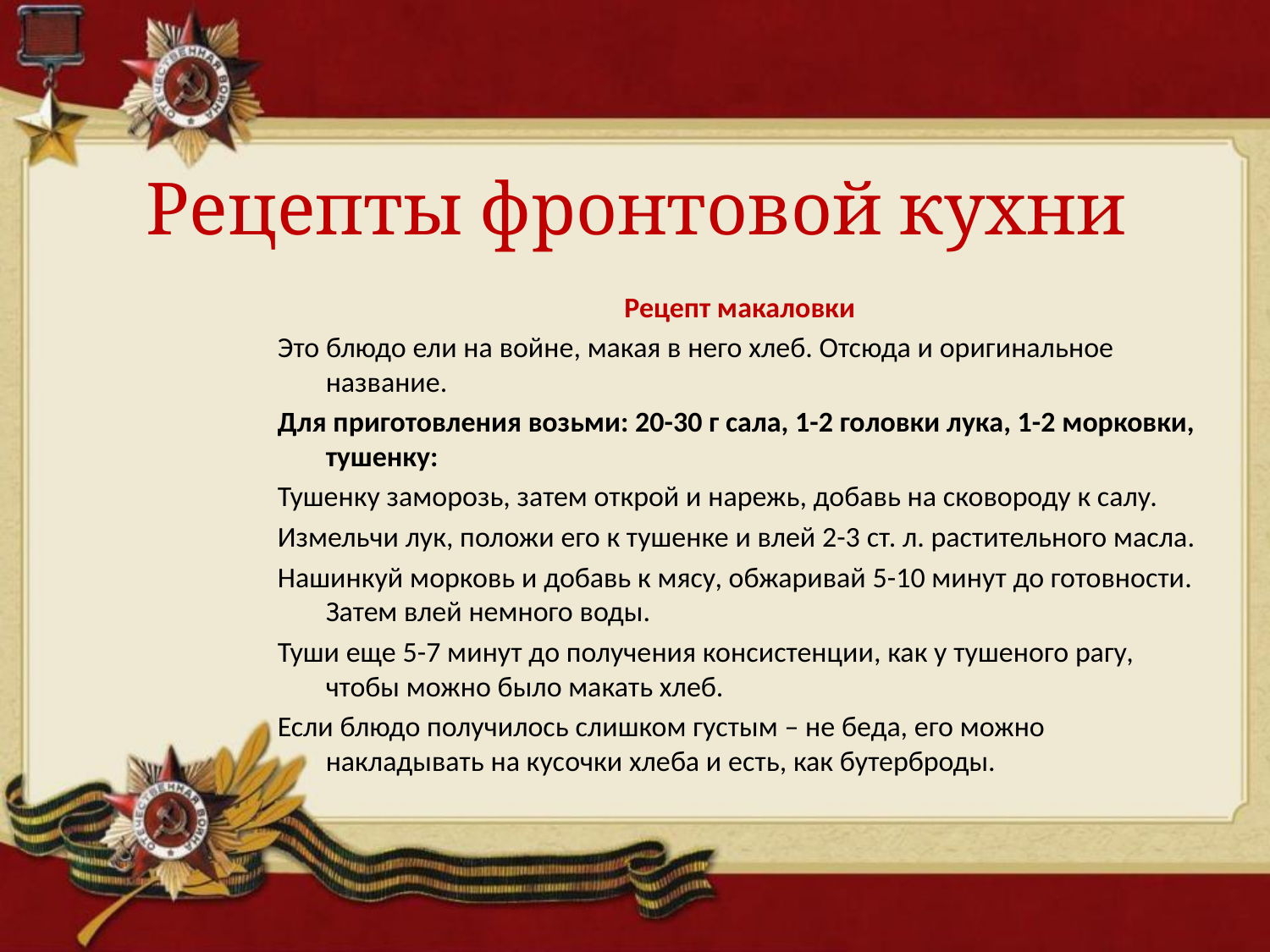

# Рецепты фронтовой кухни

Рецепт макаловки
Это блюдо ели на войне, макая в него хлеб. Отсюда и оригинальное название.
Для приготовления возьми: 20-30 г сала, 1-2 головки лука, 1-2 морковки, тушенку:
Тушенку заморозь, затем открой и нарежь, добавь на сковороду к салу.
Измельчи лук, положи его к тушенке и влей 2-3 ст. л. растительного масла.
Нашинкуй морковь и добавь к мясу, обжаривай 5-10 минут до готовности. Затем влей немного воды.
Туши еще 5-7 минут до получения консистенции, как у тушеного рагу, чтобы можно было макать хлеб.
Если блюдо получилось слишком густым – не беда, его можно накладывать на кусочки хлеба и есть, как бутерброды.